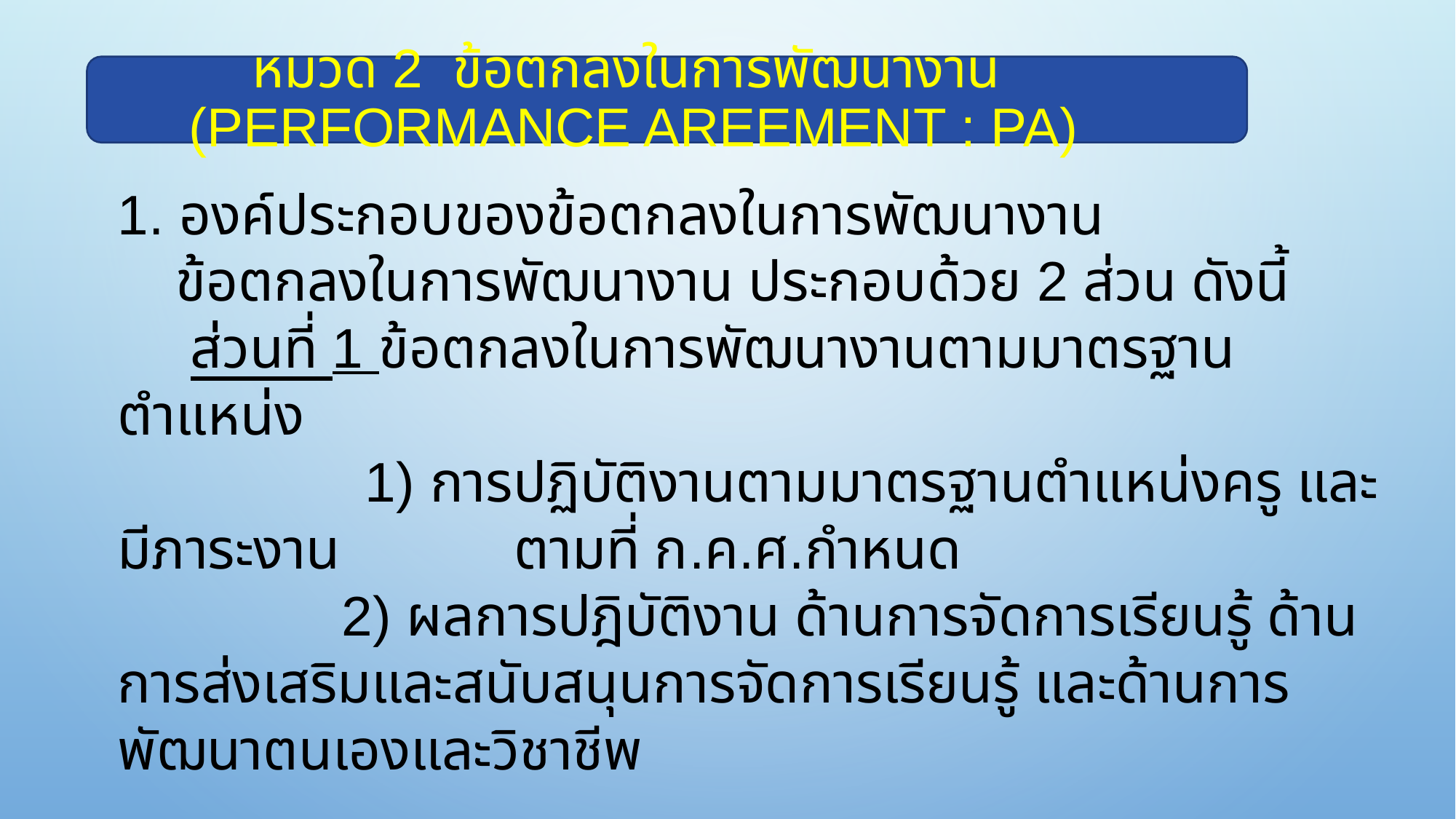

# หมวด 2  ข้อตกลงในการพัฒนางาน  (Performance Areement : PA)

1. องค์ประกอบของข้อตกลงในการพัฒนางาน
    ข้อตกลงในการพัฒนางาน ประกอบด้วย 2 ส่วน ดังนี้
     ส่วนที่ 1 ข้อตกลงในการพัฒนางานตามมาตรฐานตำแหน่ง
                1) การปฏิบัติงานตามมาตรฐานตำแหน่งครู และมีภาระงาน            ตามที่ ก.ค.ศ.กำหนด
	        2) ผลการปฎิบัติงาน ด้านการจัดการเรียนรู้ ด้านการส่งเสริมและสนับสนุนการจัดการเรียนรู้ และด้านการพัฒนาตนเองและวิชาชีพ